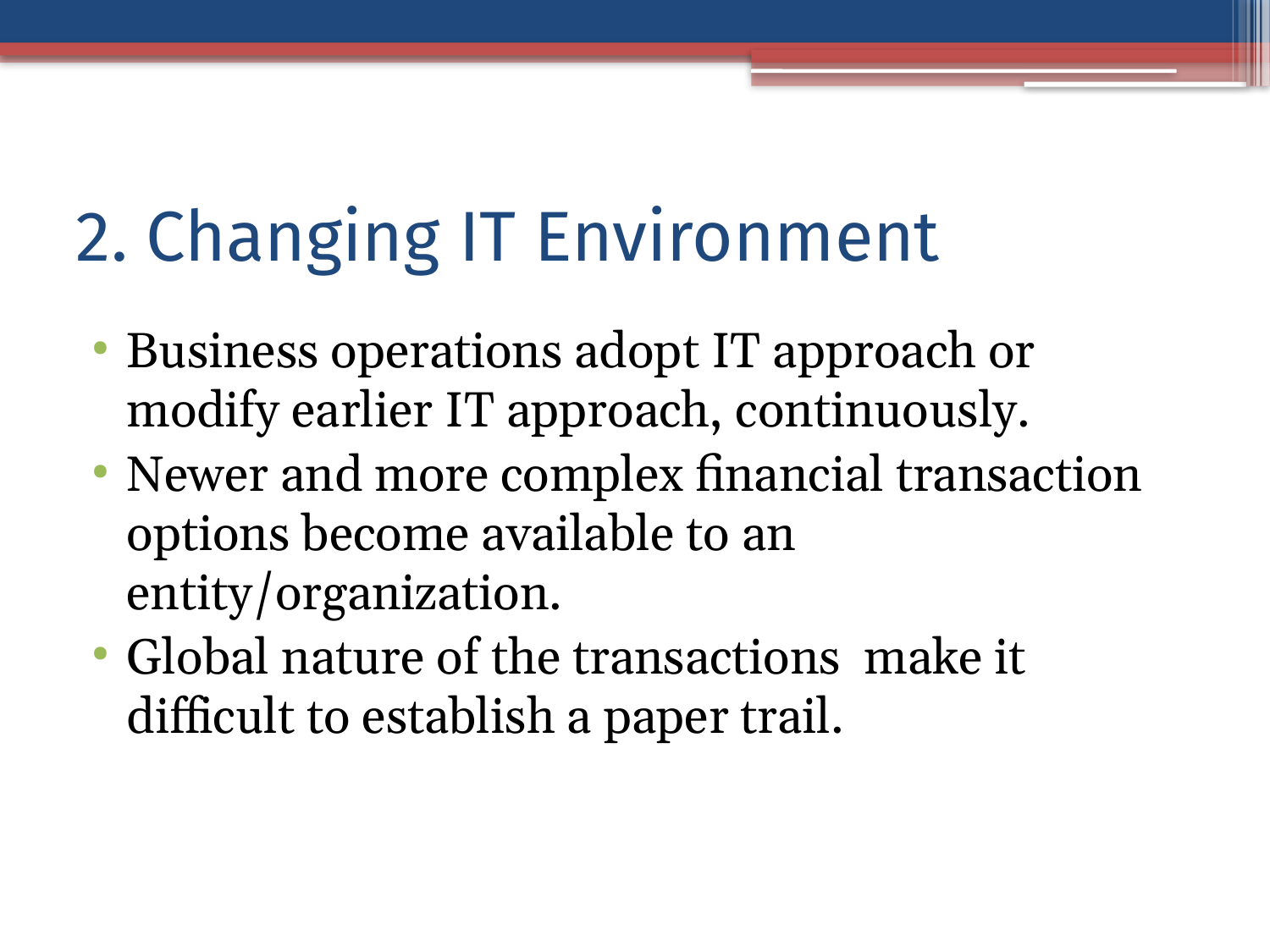

# 2. Changing IT Environment
Business operations adopt IT approach or modify earlier IT approach, continuously.
Newer and more complex financial transaction options become available to an entity/organization.
Global nature of the transactions  make it difficult to establish a paper trail.